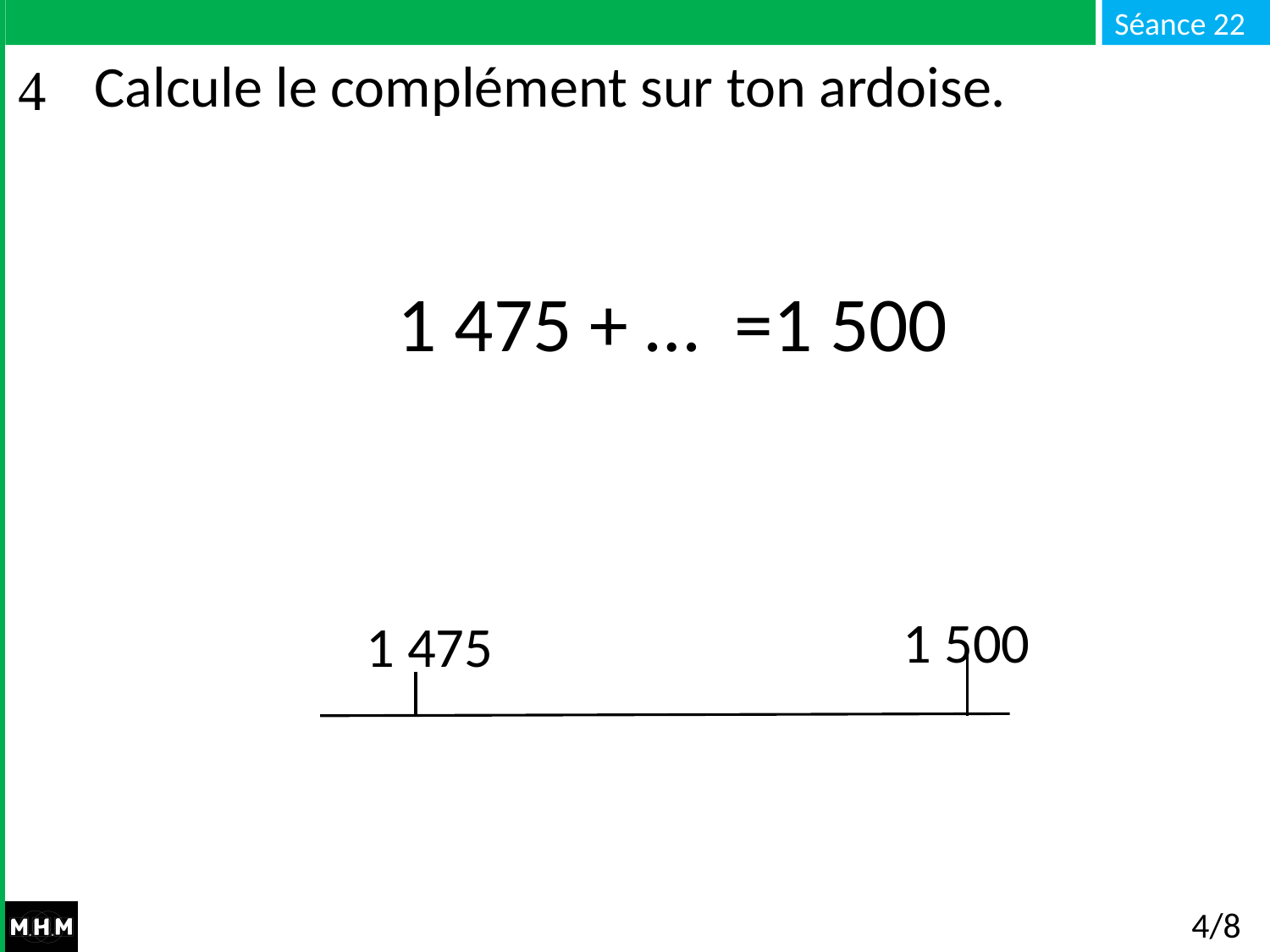

# Calcule le complément sur ton ardoise.
 1 475 + …  =1 500
1 500
1 475
4/8